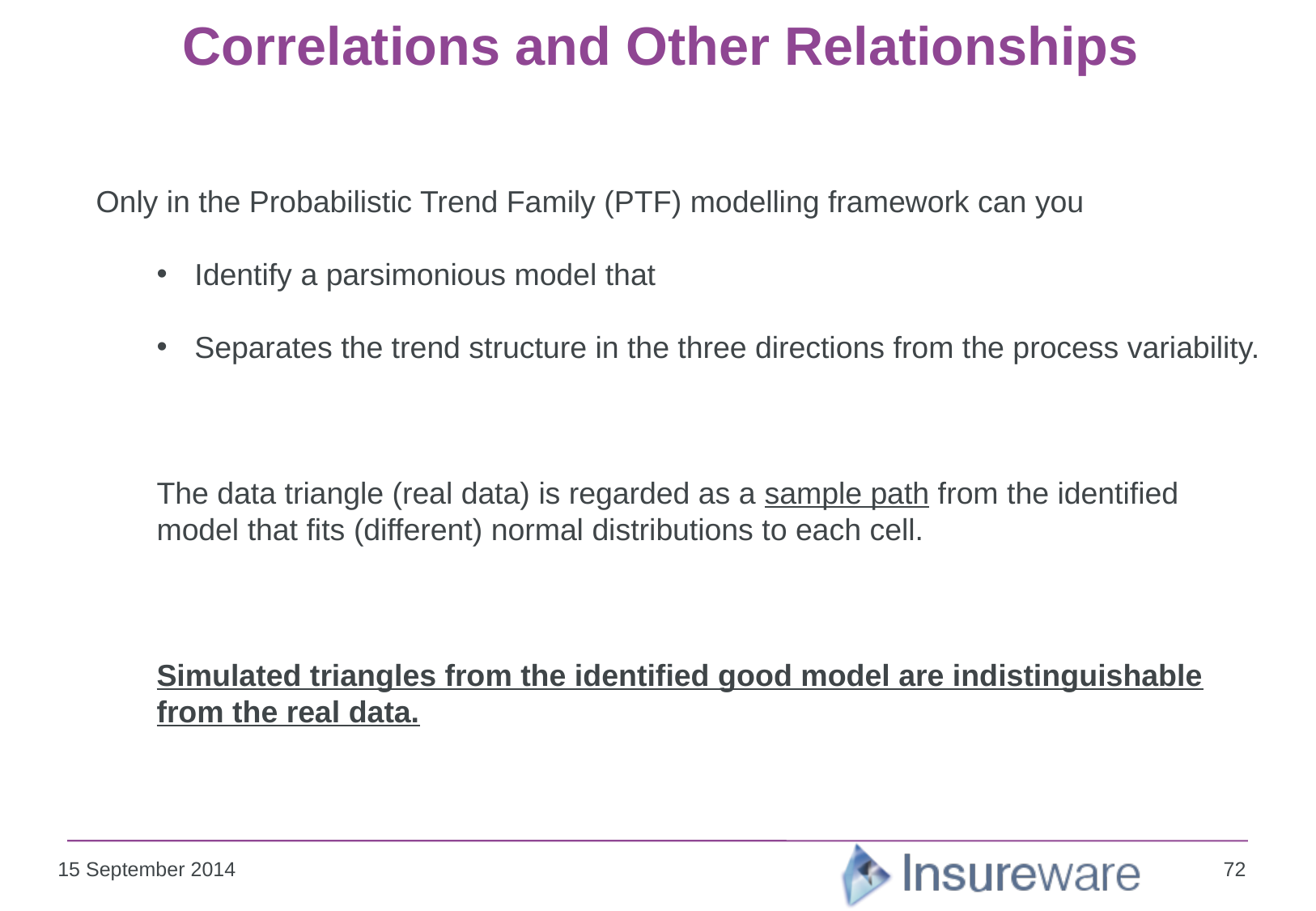

# Correlations and Other Relationships

Only in the Probabilistic Trend Family (PTF) modelling framework can you

Identify a parsimonious model that

Separates the trend structure in the three directions from the process variability.

The data triangle (real data) is regarded as a sample path from the identified model that fits (different) normal distributions to each cell.

Simulated triangles from the identified good model are indistinguishable from the real data.

72